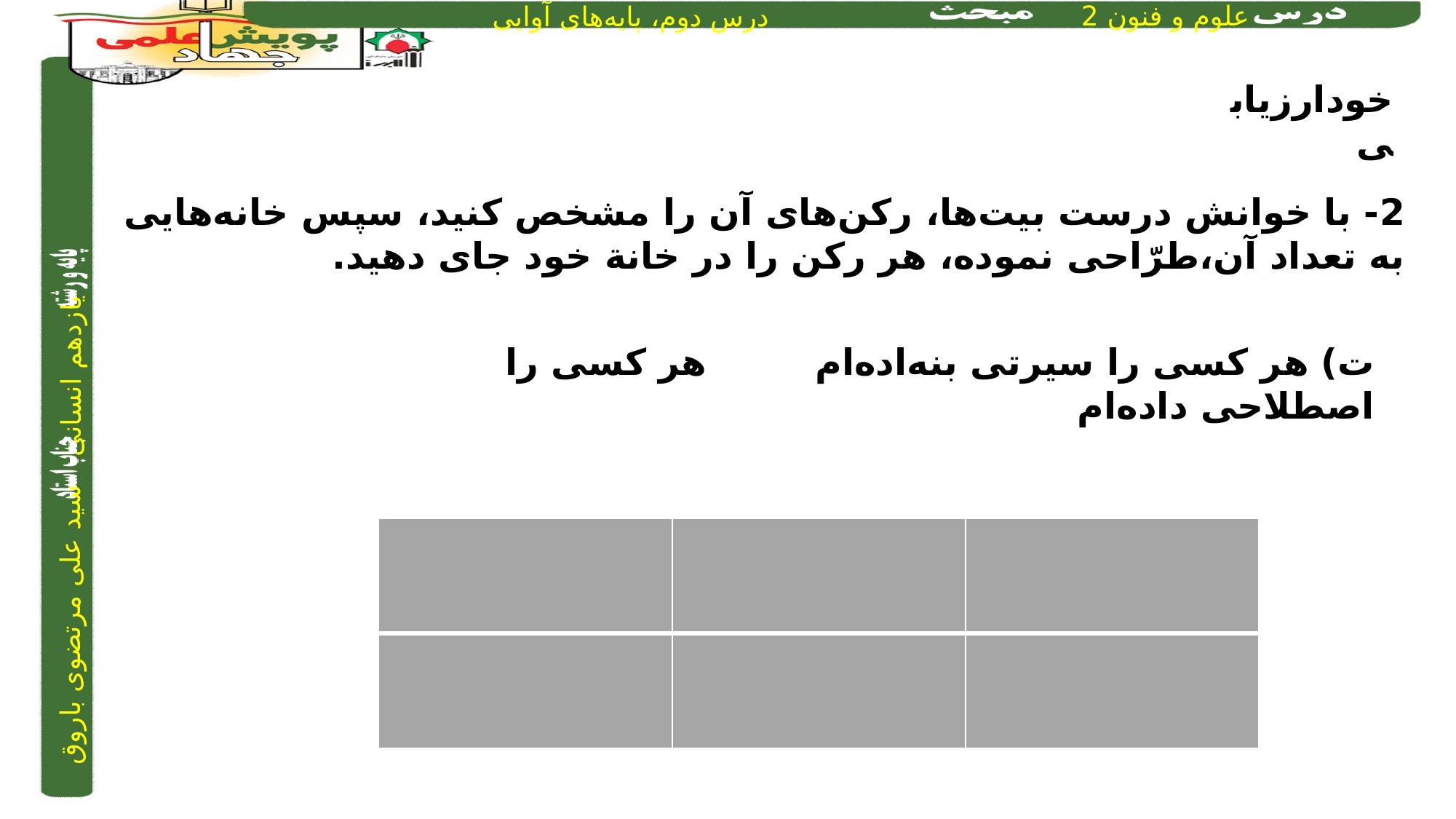

خودارزیابی
2- با خوانش درست بیت‌ها، رکن‌های آن را مشخص کنید، سپس خانه‌هایی به تعداد آن،طرّاحی نموده، هر رکن را در خانة خود جای دهید.
ت) هر کسی را سیرتی بنه‌اده‌ام		 هر کسی را اصطلاحی داده‌ام
|  |  |  |
| --- | --- | --- |
|  |  |  |